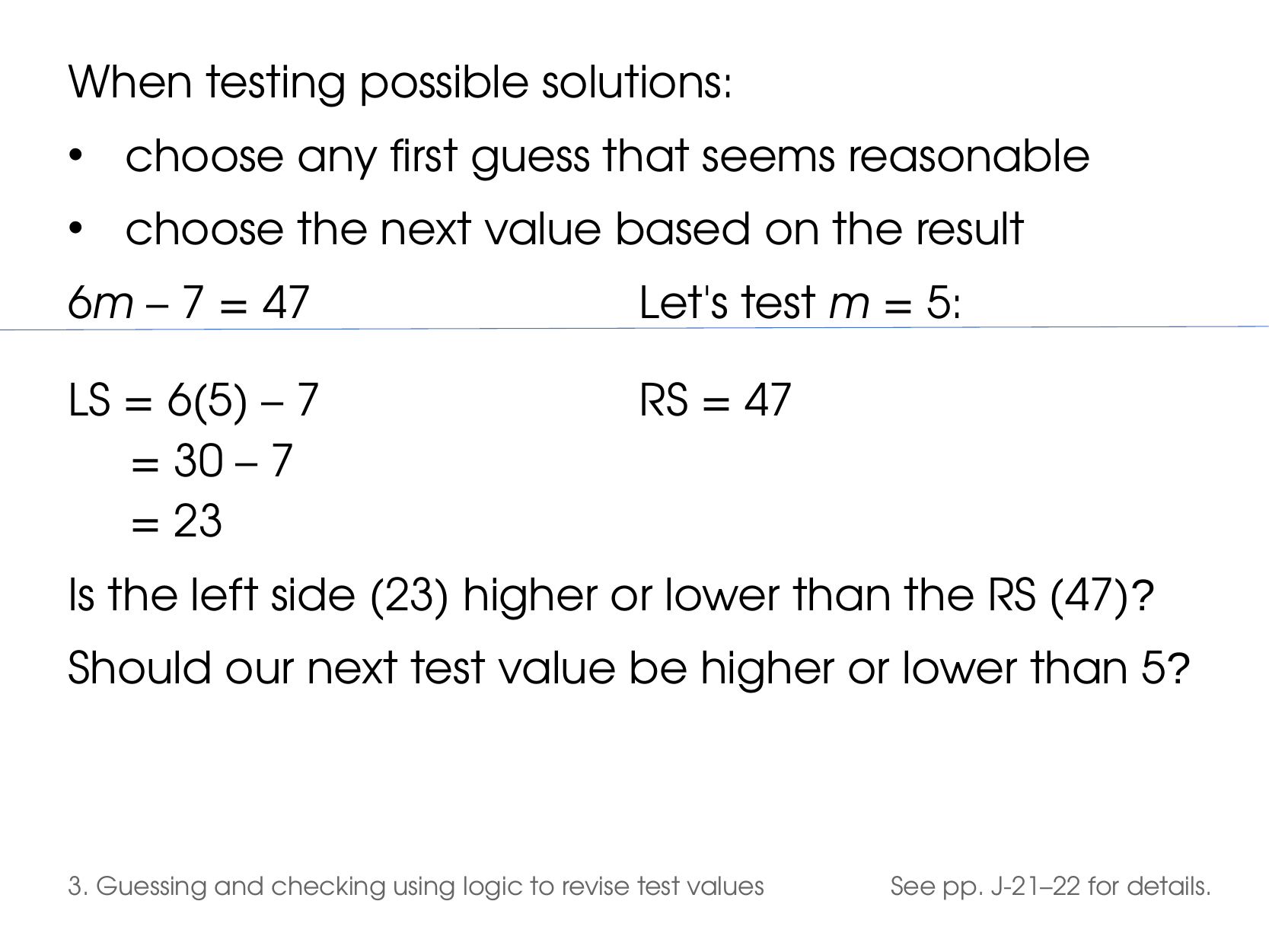

When testing possible solutions:
choose any first guess that seems reasonable
choose the next value based on the result
6m – 7 = 47			Let's test m = 5:
LS = 6(5) – 7			RS = 47
     = 30 – 7
     = 23
Is the left side (23) higher or lower than the RS (47)?
Should our next test value be higher or lower than 5?
3. Guessing and checking using logic to revise test values
See pp. J-21–22 for details.